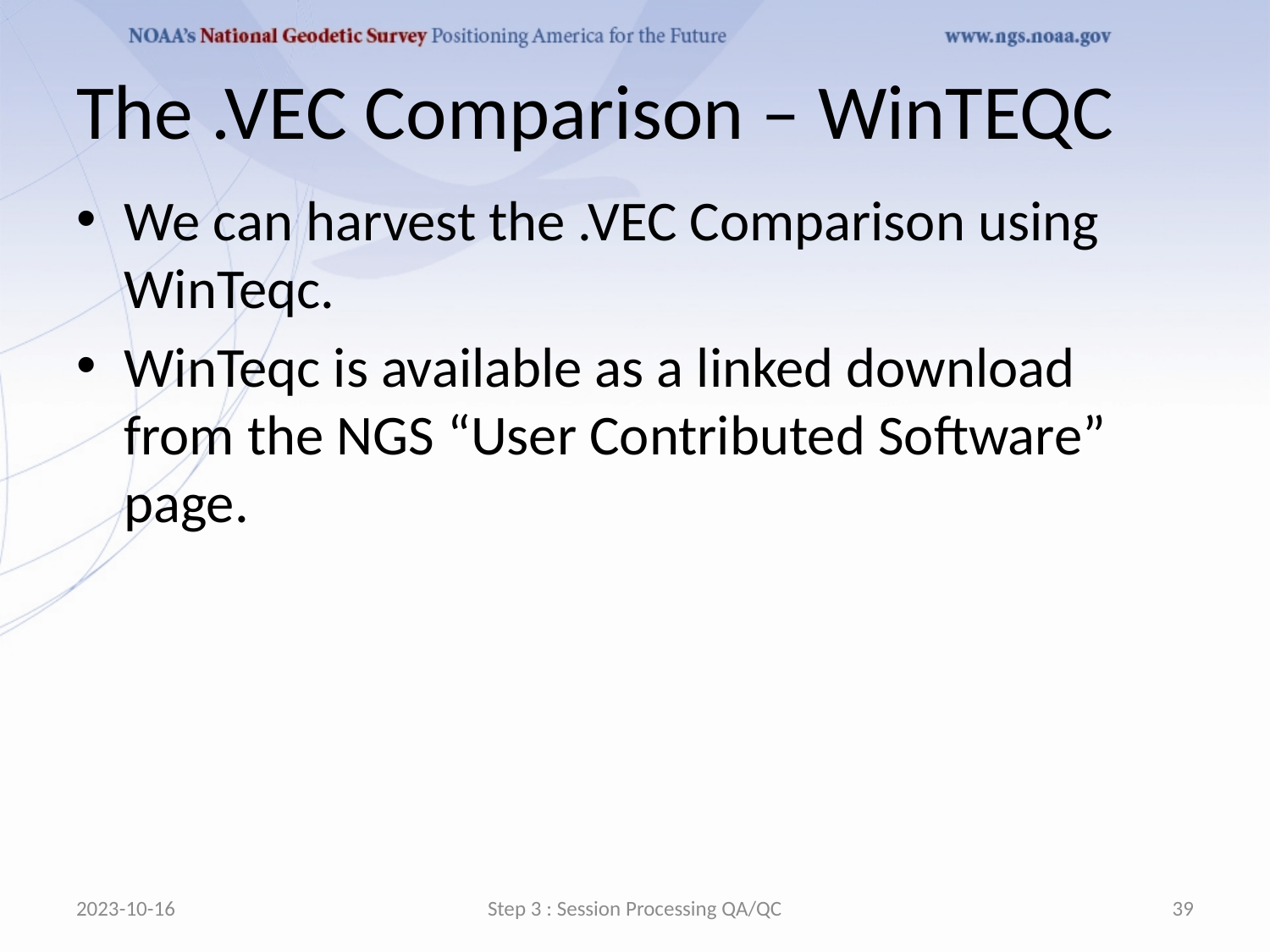

# The .VEC Comparison – WinTEQC
We can harvest the .VEC Comparison using WinTeqc.
WinTeqc is available as a linked download from the NGS “User Contributed Software” page.
2023-10-16
Step 3 : Session Processing QA/QC
39